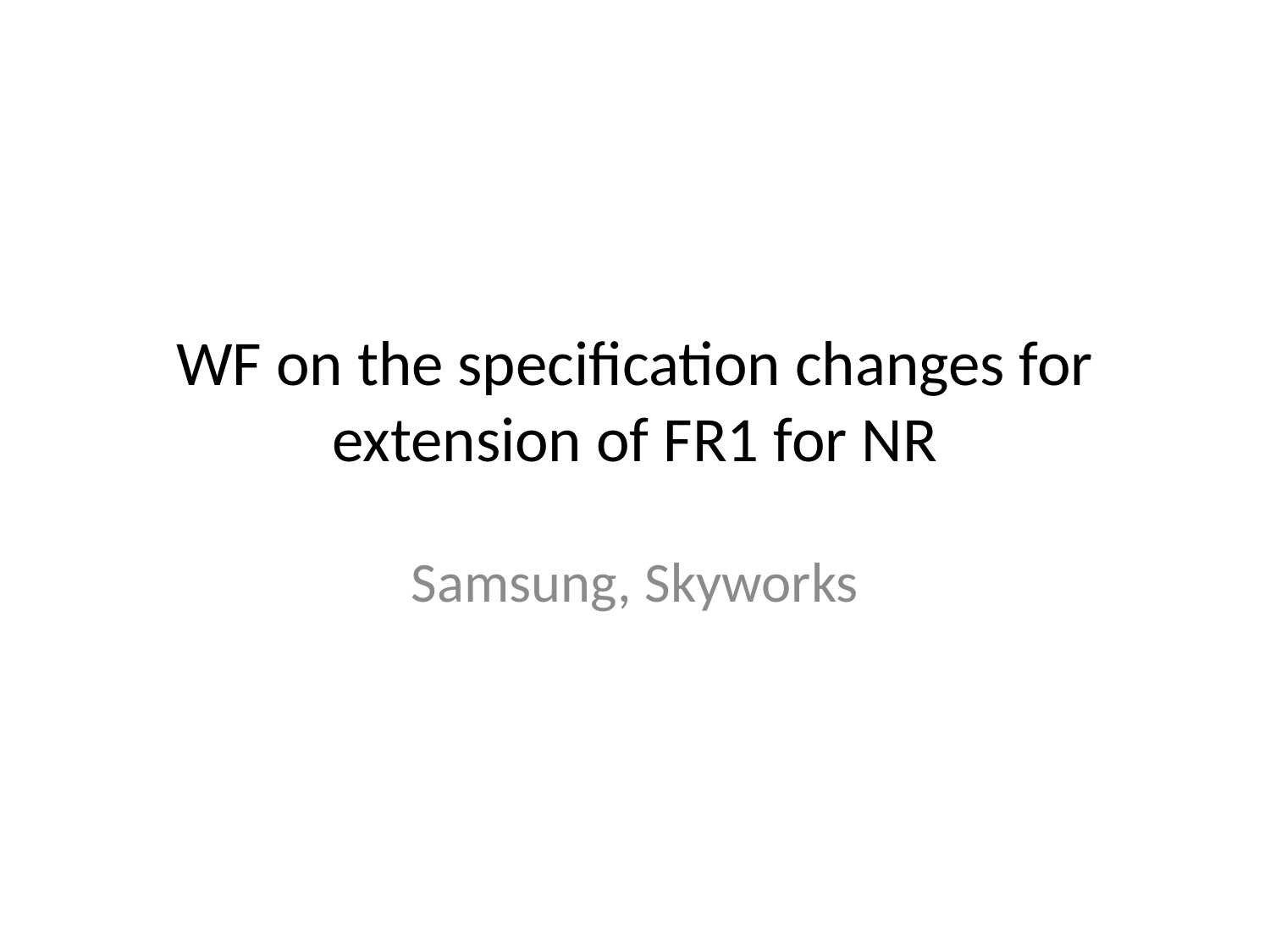

# WF on the specification changes for extension of FR1 for NR
Samsung, Skyworks